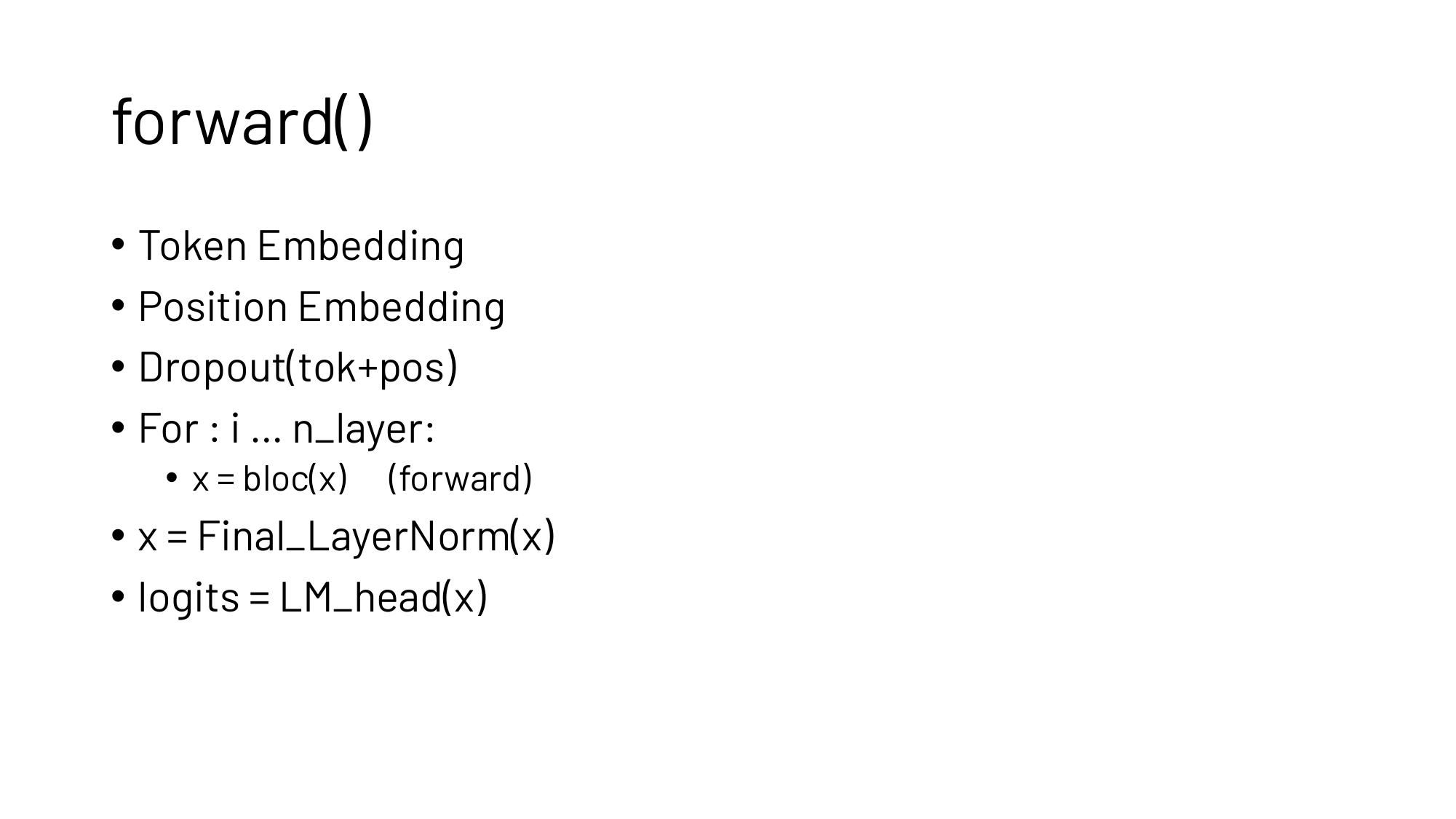

# forward()
Token Embedding
Position Embedding
Dropout(tok+pos)
For : i … n_layer:
x = bloc(x)      (forward)
x = Final_LayerNorm(x)
logits = LM_head(x)